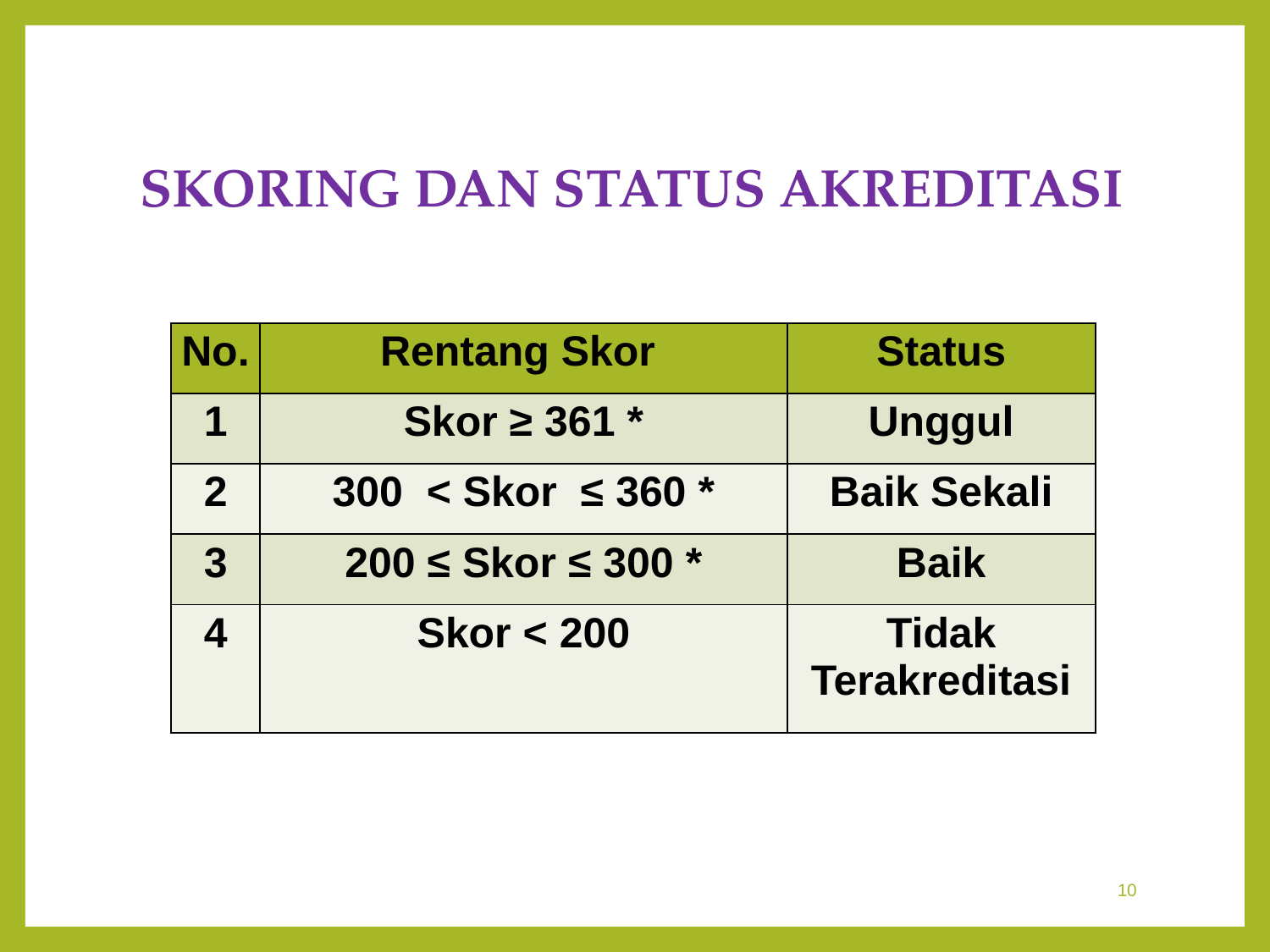

SKORING DAN STATUS AKREDITASI
| No. | Rentang Skor | Status |
| --- | --- | --- |
| 1 | Skor ≥ 361 \* | Unggul |
| 2 | 300 < Skor ≤ 360 \* | Baik Sekali |
| 3 | 200 ≤ Skor ≤ 300 \* | Baik |
| 4 | Skor < 200 | Tidak Terakreditasi |
10